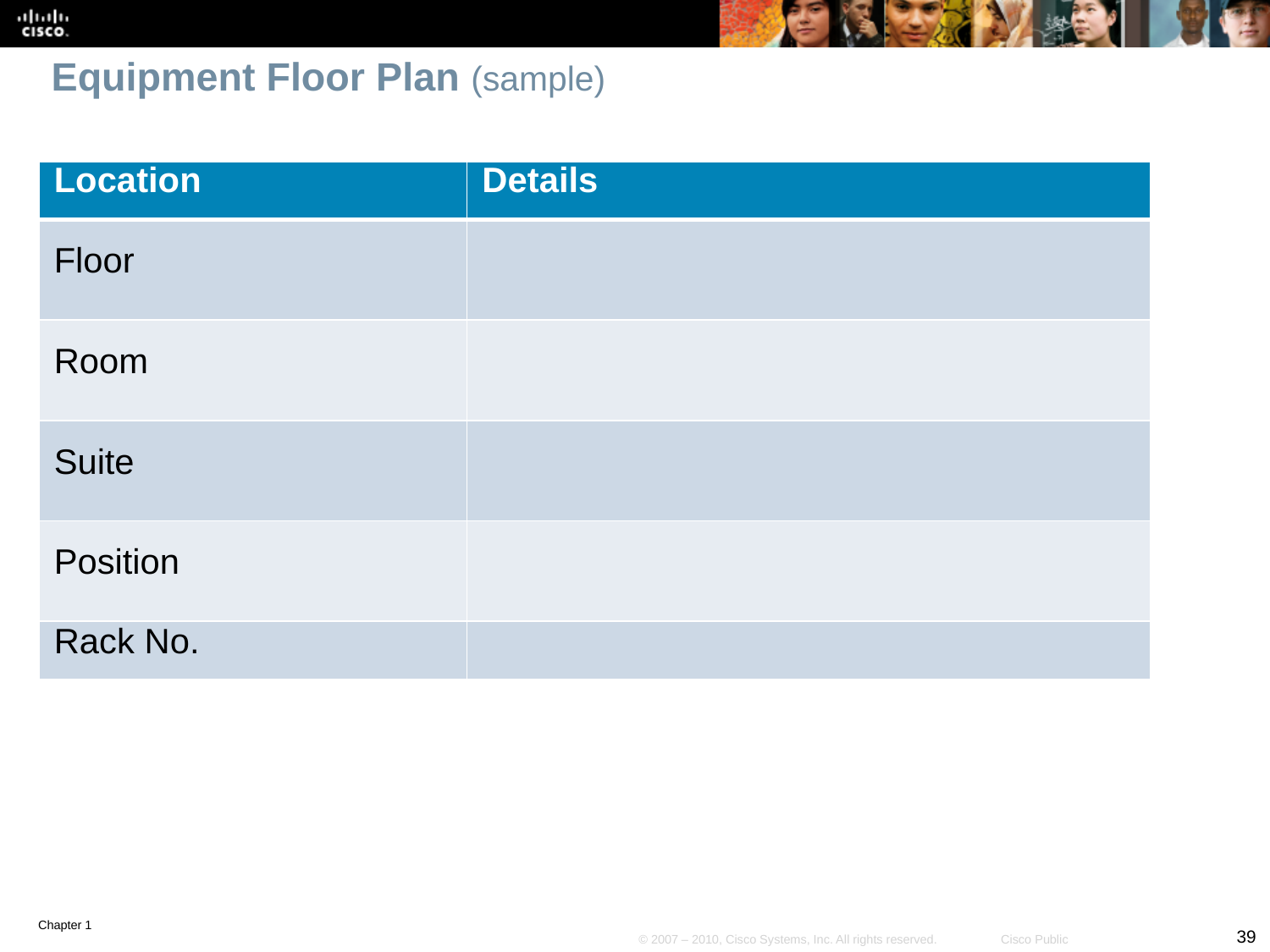

# Equipment Floor Plan (sample)
| Location | Details |
| --- | --- |
| Floor |  |
| Room |  |
| Suite |  |
| Position |  |
| Rack No. |  |